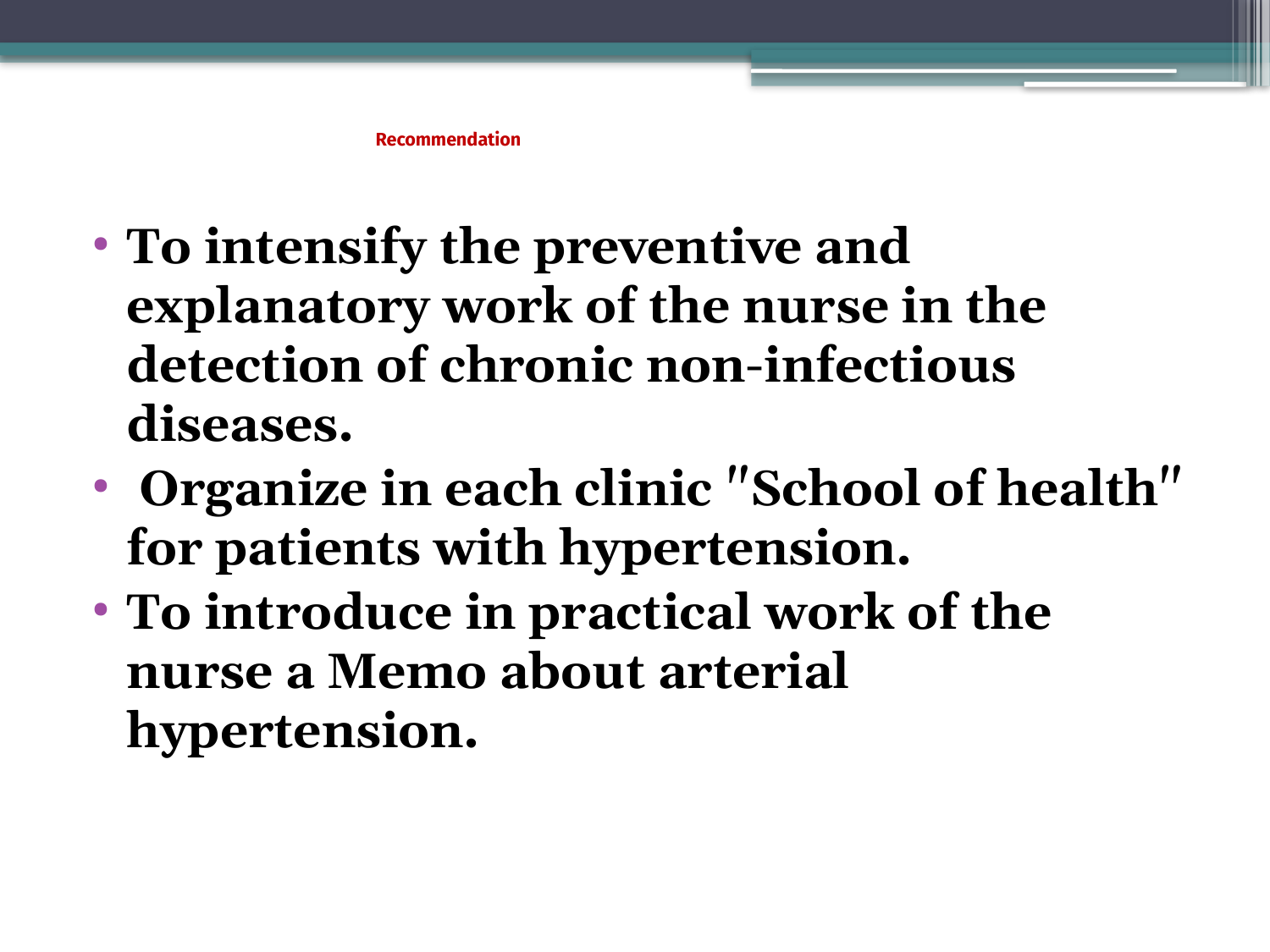

# Recommendation
To intensify the preventive and explanatory work of the nurse in the detection of chronic non-infectious diseases.
 Organize in each clinic "School of health" for patients with hypertension.
To introduce in practical work of the nurse a Memo about arterial hypertension.